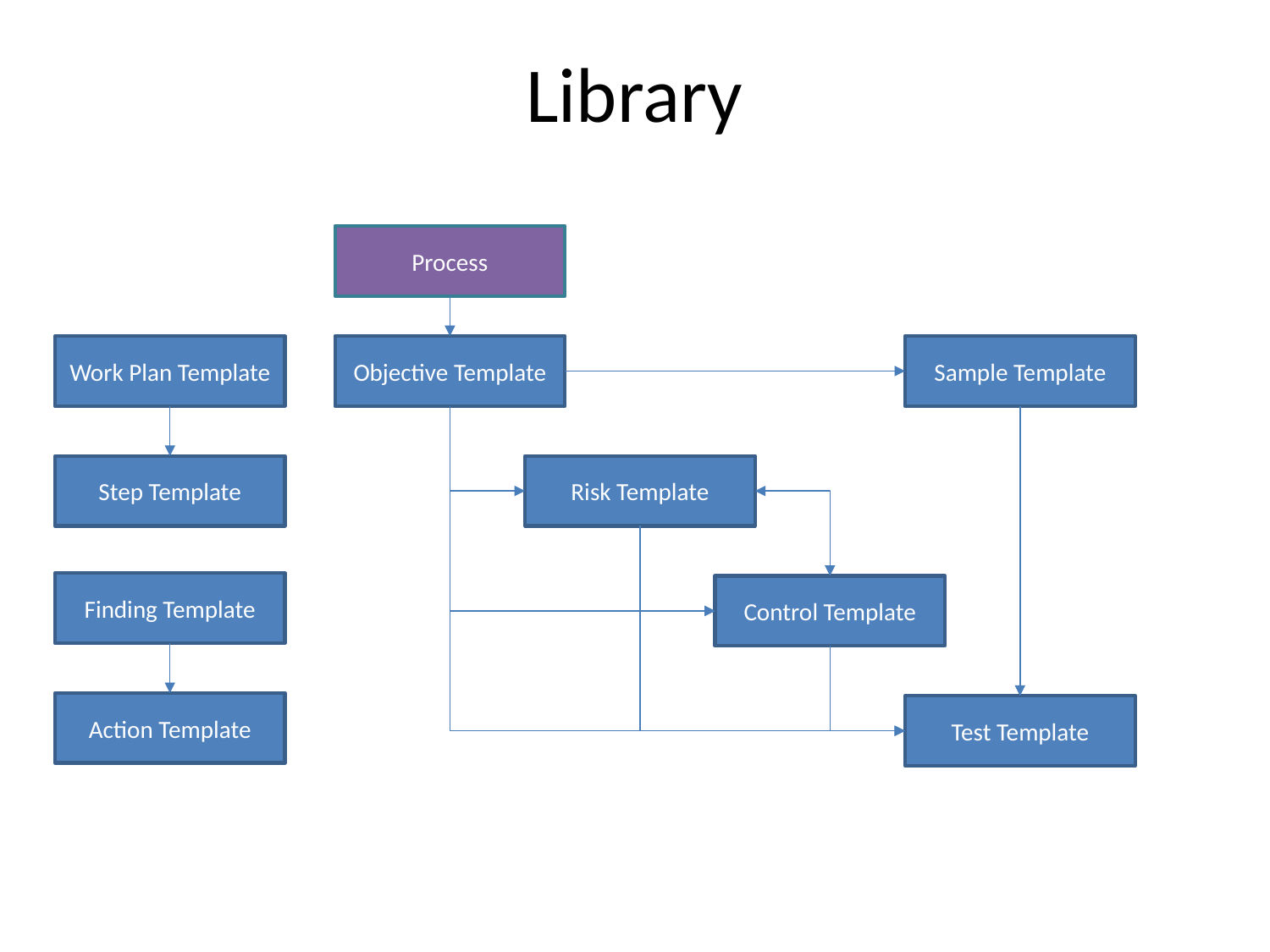

# Library
Process
Work Plan Template
Objective Template
Sample Template
Step Template
Risk Template
Finding Template
Control Template
Action Template
Test Template